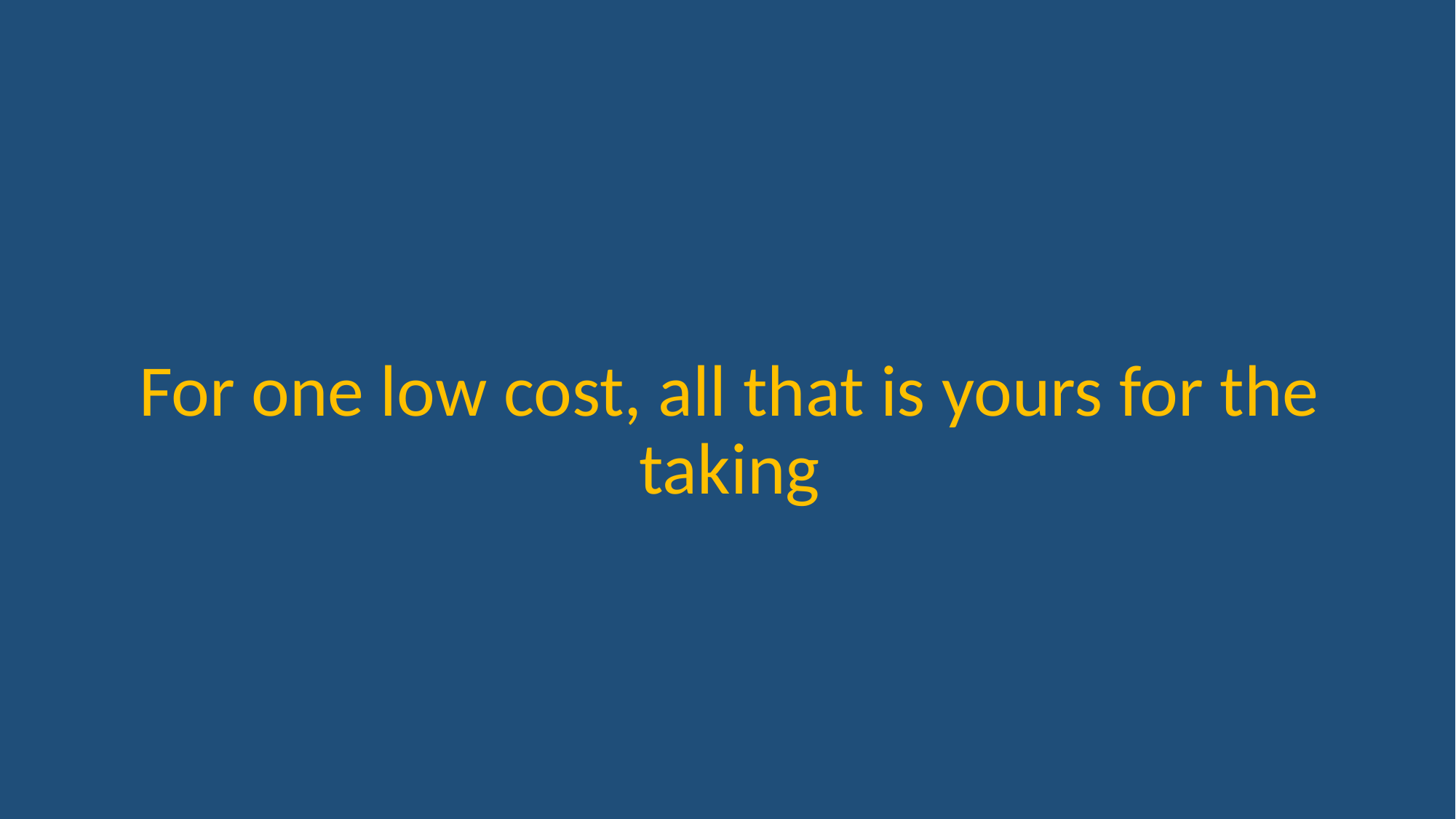

For one low cost, all that is yours for the taking